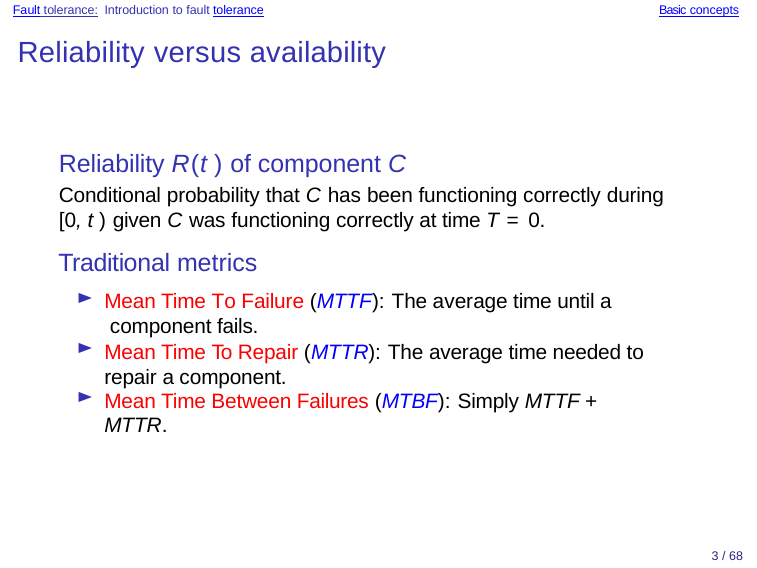

Fault tolerance: Introduction to fault tolerance
Basic concepts
Reliability versus availability
Reliability R(t ) of component C
Conditional probability that C has been functioning correctly during
[0, t ) given C was functioning correctly at time T = 0.
Traditional metrics
Mean Time To Failure (MTTF): The average time until a  component fails.
Mean Time To Repair (MTTR): The average time needed to  repair a component.
Mean Time Between Failures (MTBF): Simply MTTF + MTTR.
3 / 68